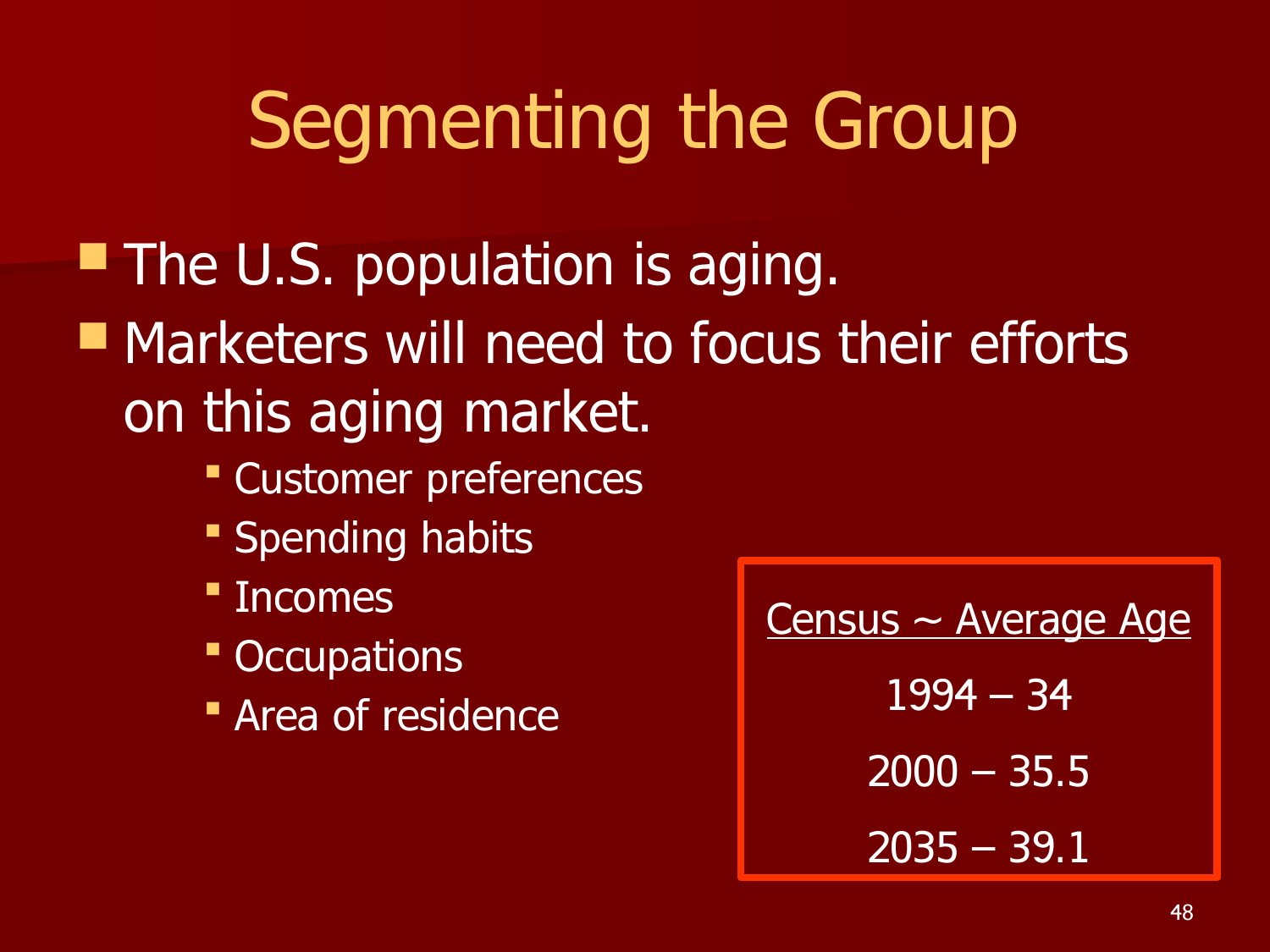

# Segmenting the Group
The U.S. population is aging.
Marketers will need to focus their efforts on this aging market.
Customer preferences
Spending habits
Incomes
Occupations
Area of residence
Census ~ Average Age
1994 – 34
2000 – 35.5
2035 – 39.1
48